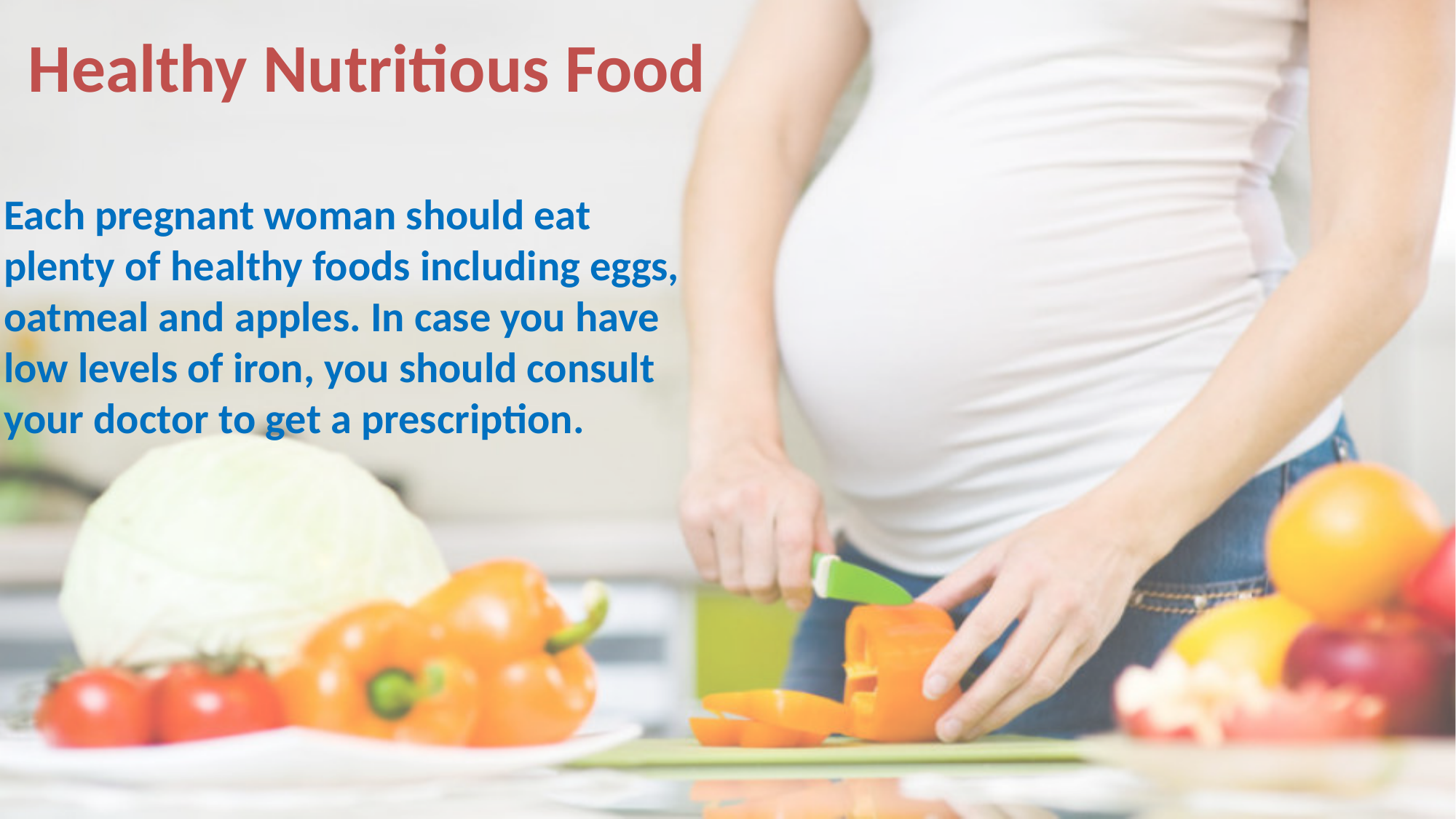

Healthy Nutritious Food
Each pregnant woman should eat plenty of healthy foods including eggs, oatmeal and apples. In case you have low levels of iron, you should consult your doctor to get a prescription.